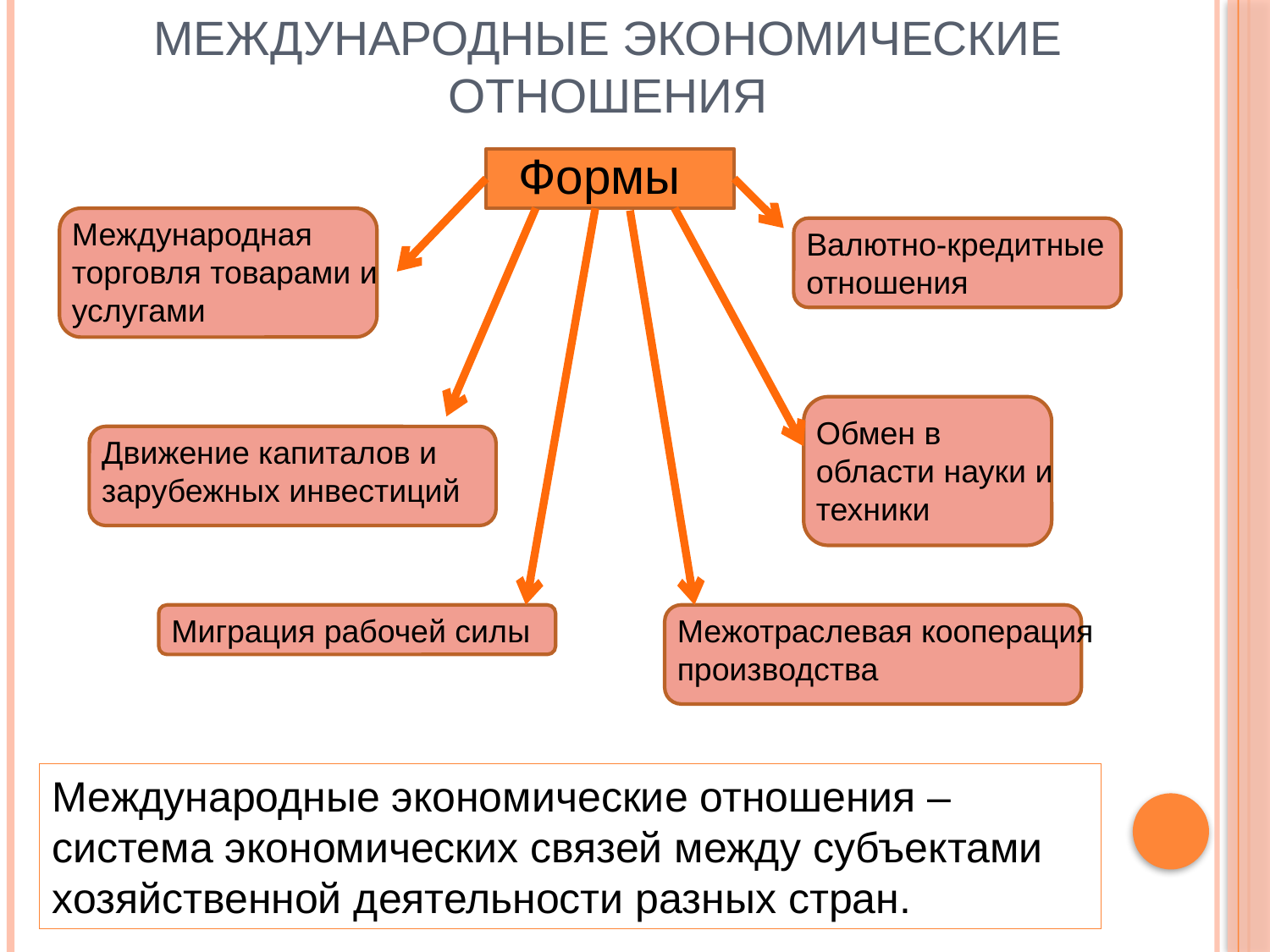

# Международные экономические отношения
Формы

Международная торговля товарами и услугами

Валютно-кредитные отношения

Обмен в области науки и техники

Движение капиталов и зарубежных инвестиций

Миграция рабочей силы

Межотраслевая кооперация производства
Международные экономические отношения – система экономических связей между субъектами хозяйственной деятельности разных стран.